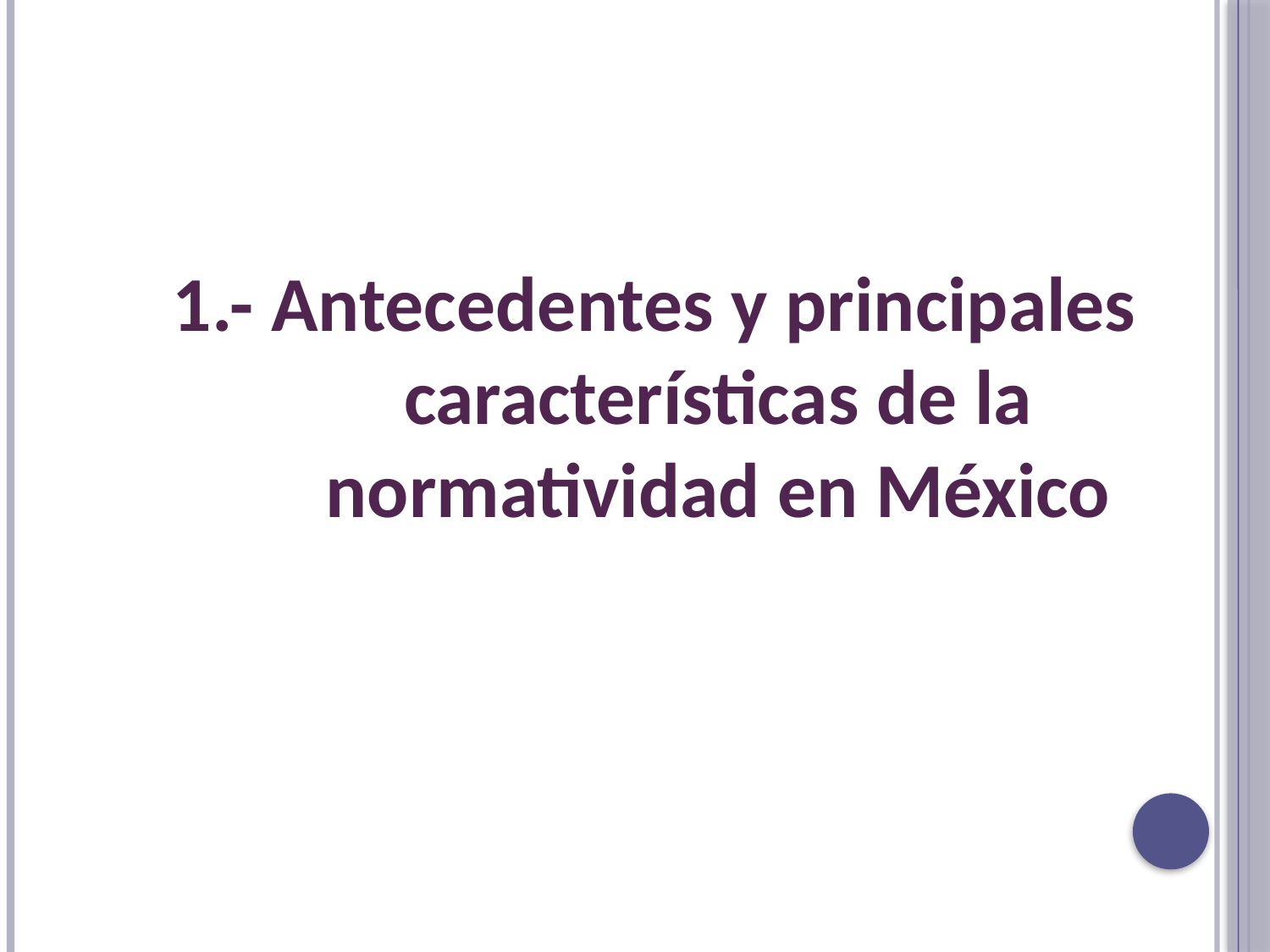

1.- Antecedentes y principales características de la normatividad en México